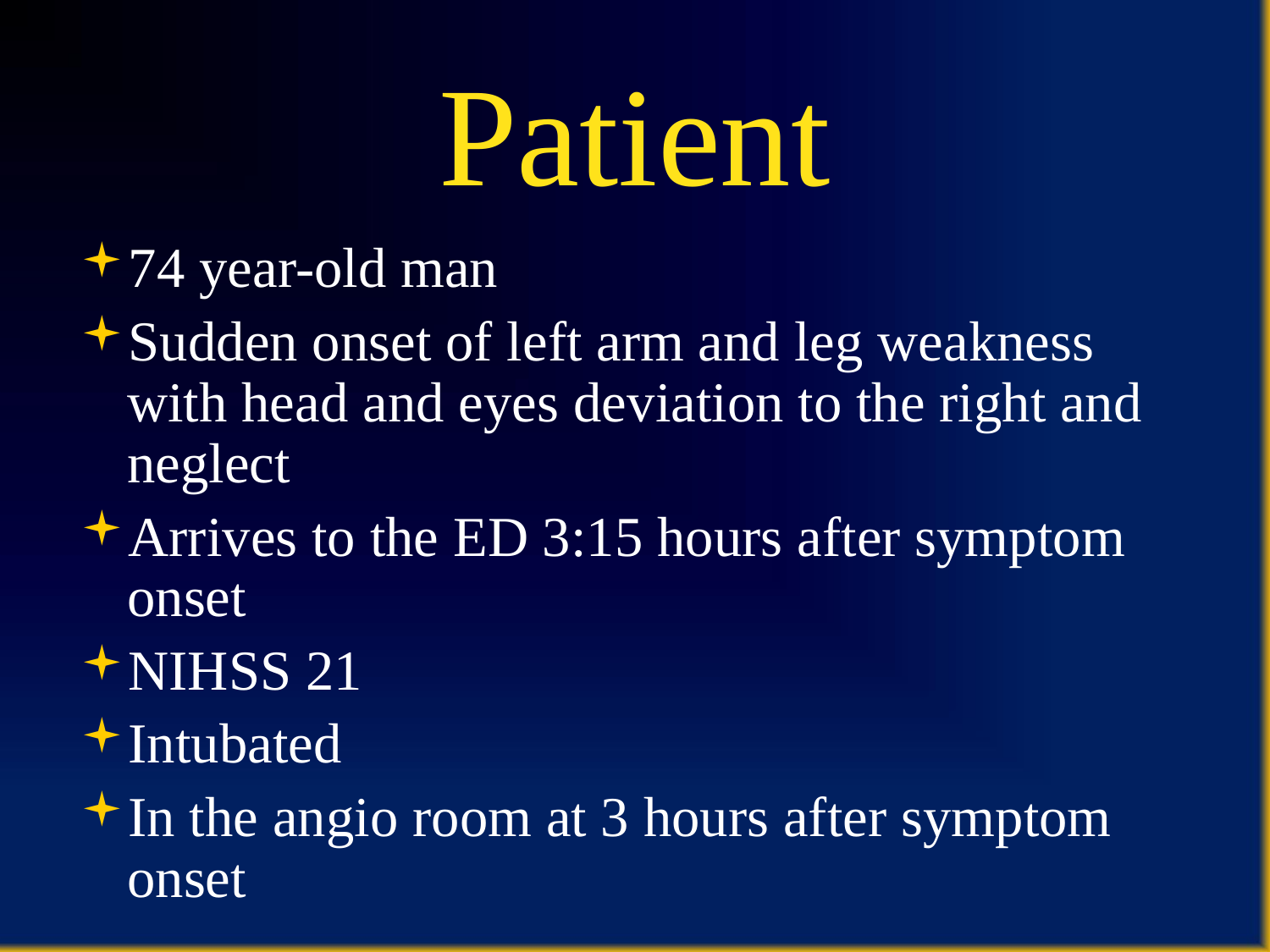

# Patient
74 year-old man
Sudden onset of left arm and leg weakness with head and eyes deviation to the right and neglect
Arrives to the ED 3:15 hours after symptom onset
NIHSS 21
Intubated
In the angio room at 3 hours after symptom onset